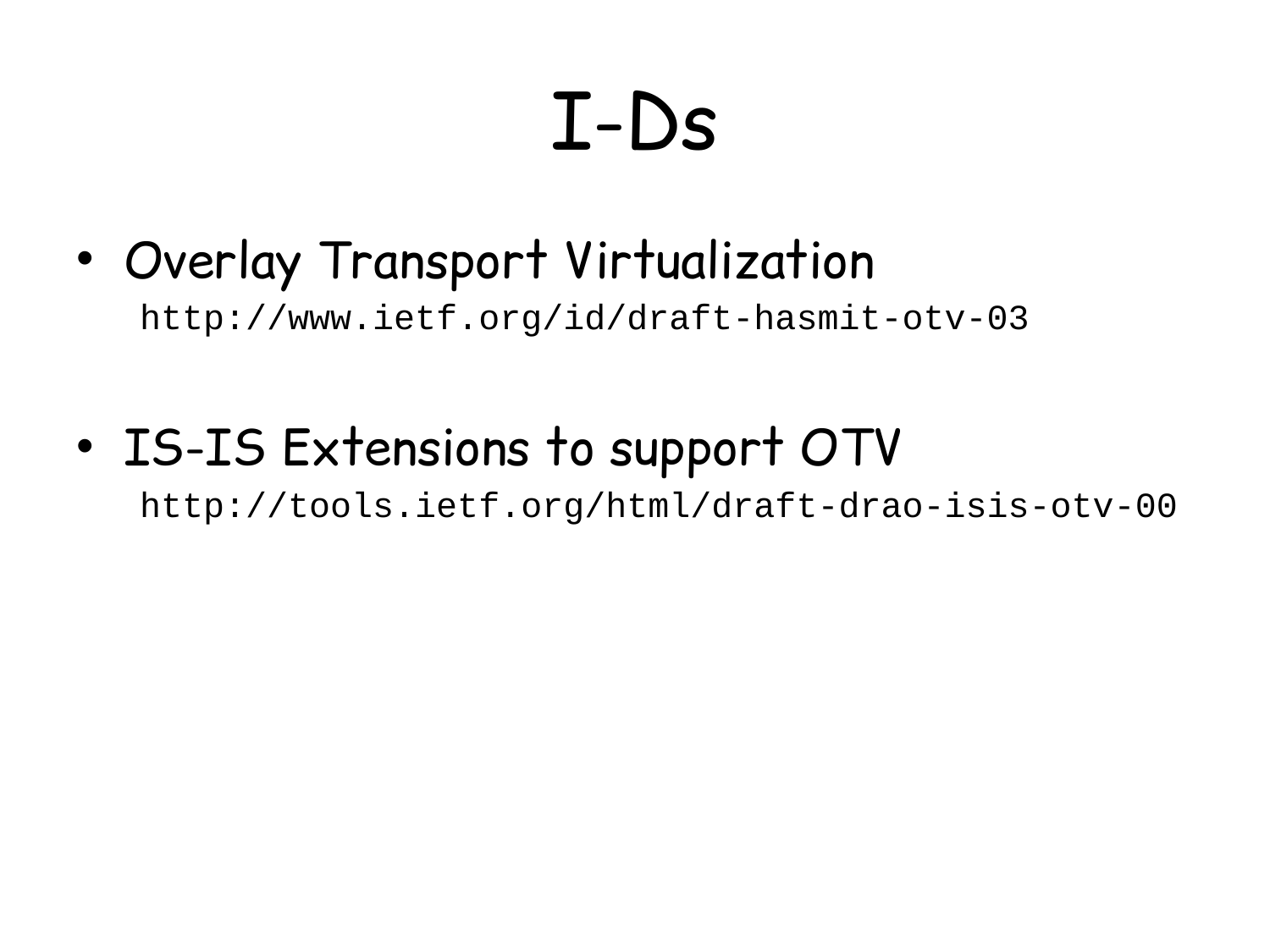

# I-Ds
Overlay Transport Virtualization
http://www.ietf.org/id/draft-hasmit-otv-03

IS-IS Extensions to support OTV
http://tools.ietf.org/html/draft-drao-isis-otv-00